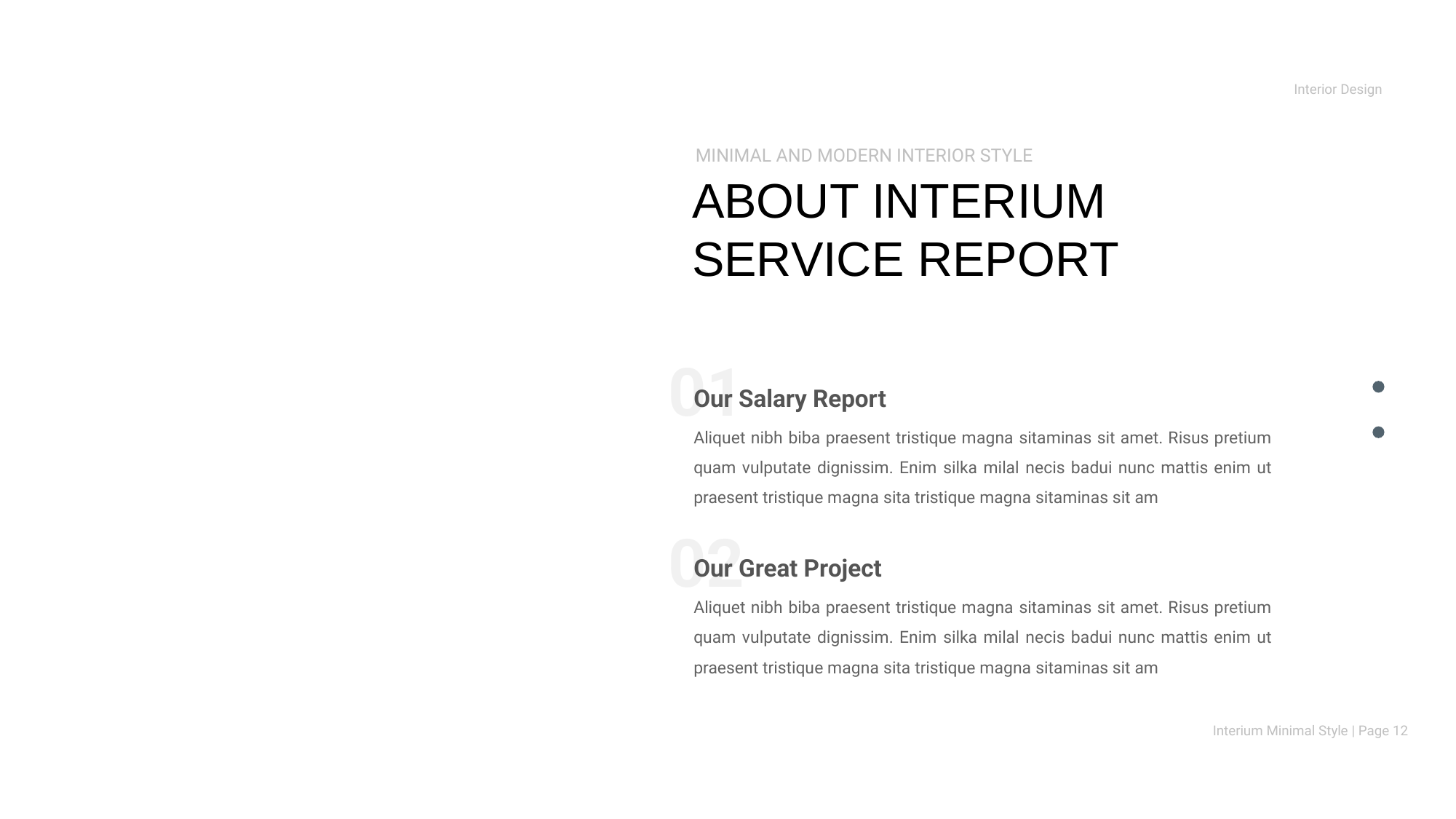

Interior Design

MINIMAL AND MODERN INTERIOR STYLE
ABOUT INTERIUM SERVICE REPORT
01
Our Salary Report

Aliquet nibh biba praesent tristique magna sitaminas sit amet. Risus pretium quam vulputate dignissim. Enim silka milal necis badui nunc mattis enim ut praesent tristique magna sita tristique magna sitaminas sit am

02
Our Great Project
Aliquet nibh biba praesent tristique magna sitaminas sit amet. Risus pretium quam vulputate dignissim. Enim silka milal necis badui nunc mattis enim ut praesent tristique magna sita tristique magna sitaminas sit am
Interium Minimal Style | Page 12